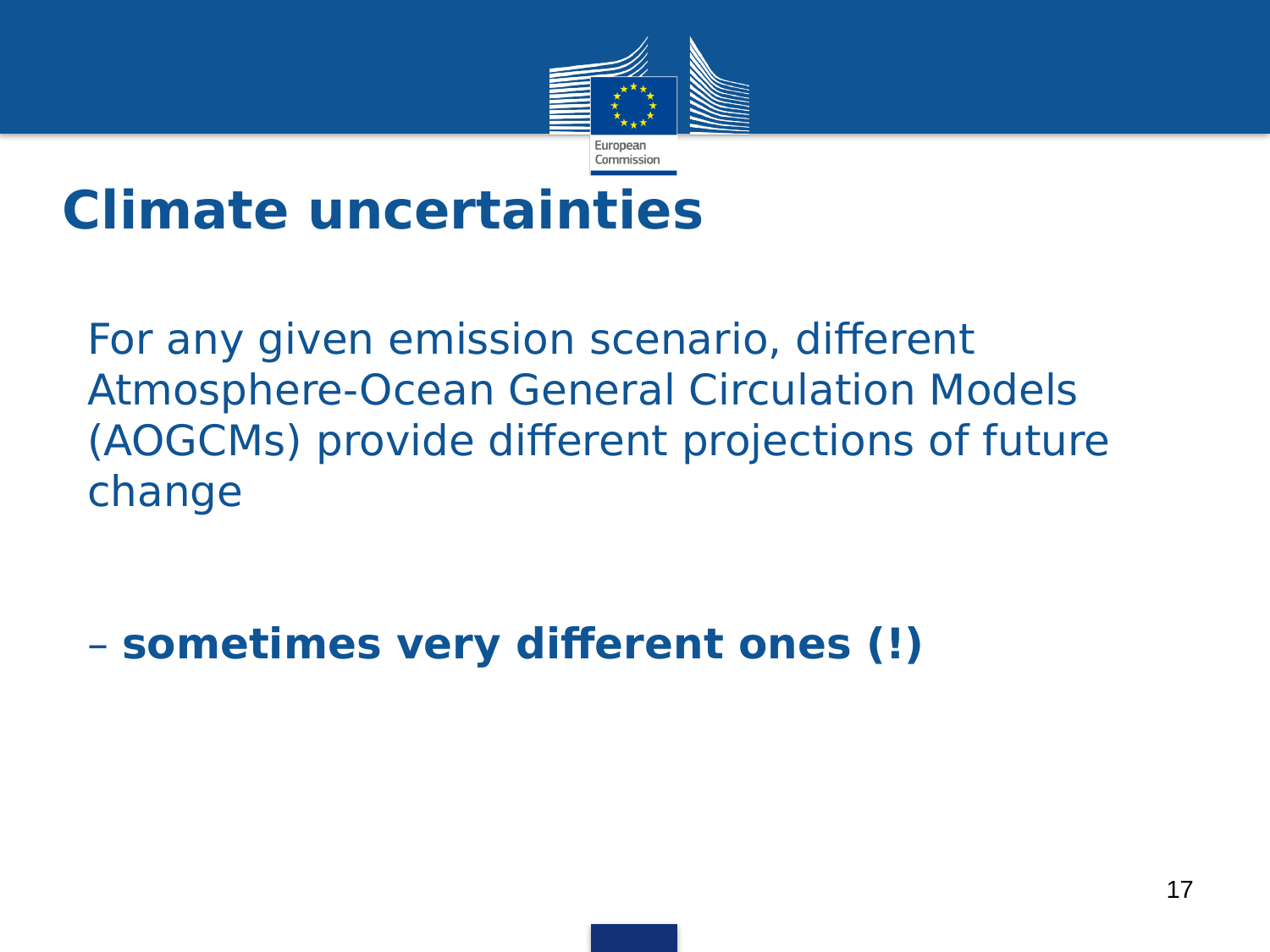

# Climate uncertainties
For any given emission scenario, different Atmosphere-Ocean General Circulation Models (AOGCMs) provide different projections of future change

– sometimes very different ones (!)

17